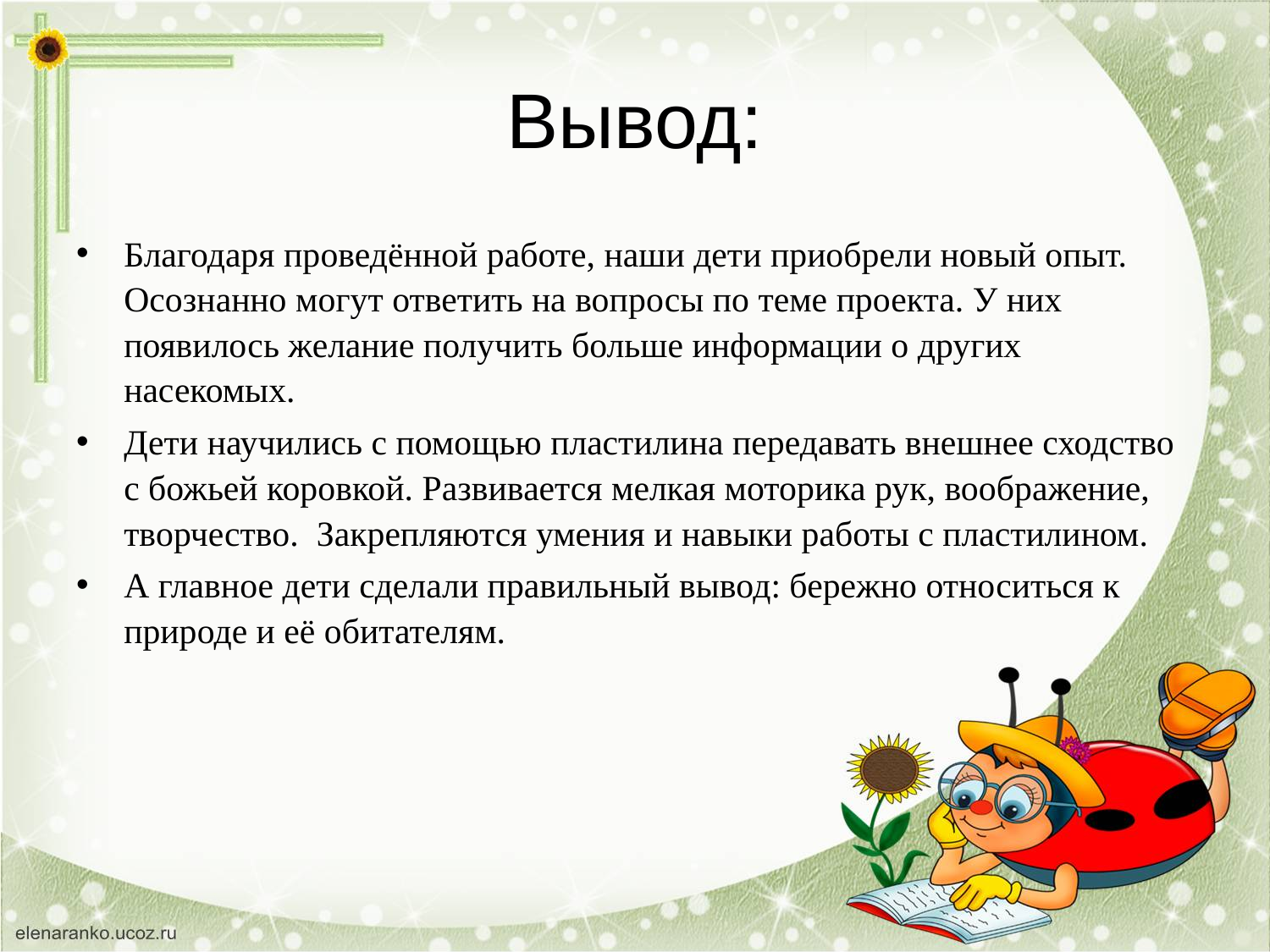

# Вывод:
Благодаря проведённой работе, наши дети приобрели новый опыт. Осознанно могут ответить на вопросы по теме проекта. У них появилось желание получить больше информации о других насекомых.
Дети научились с помощью пластилина передавать внешнее сходство с божьей коровкой. Развивается мелкая моторика рук, воображение, творчество.  Закрепляются умения и навыки работы с пластилином.
А главное дети сделали правильный вывод: бережно относиться к природе и её обитателям.